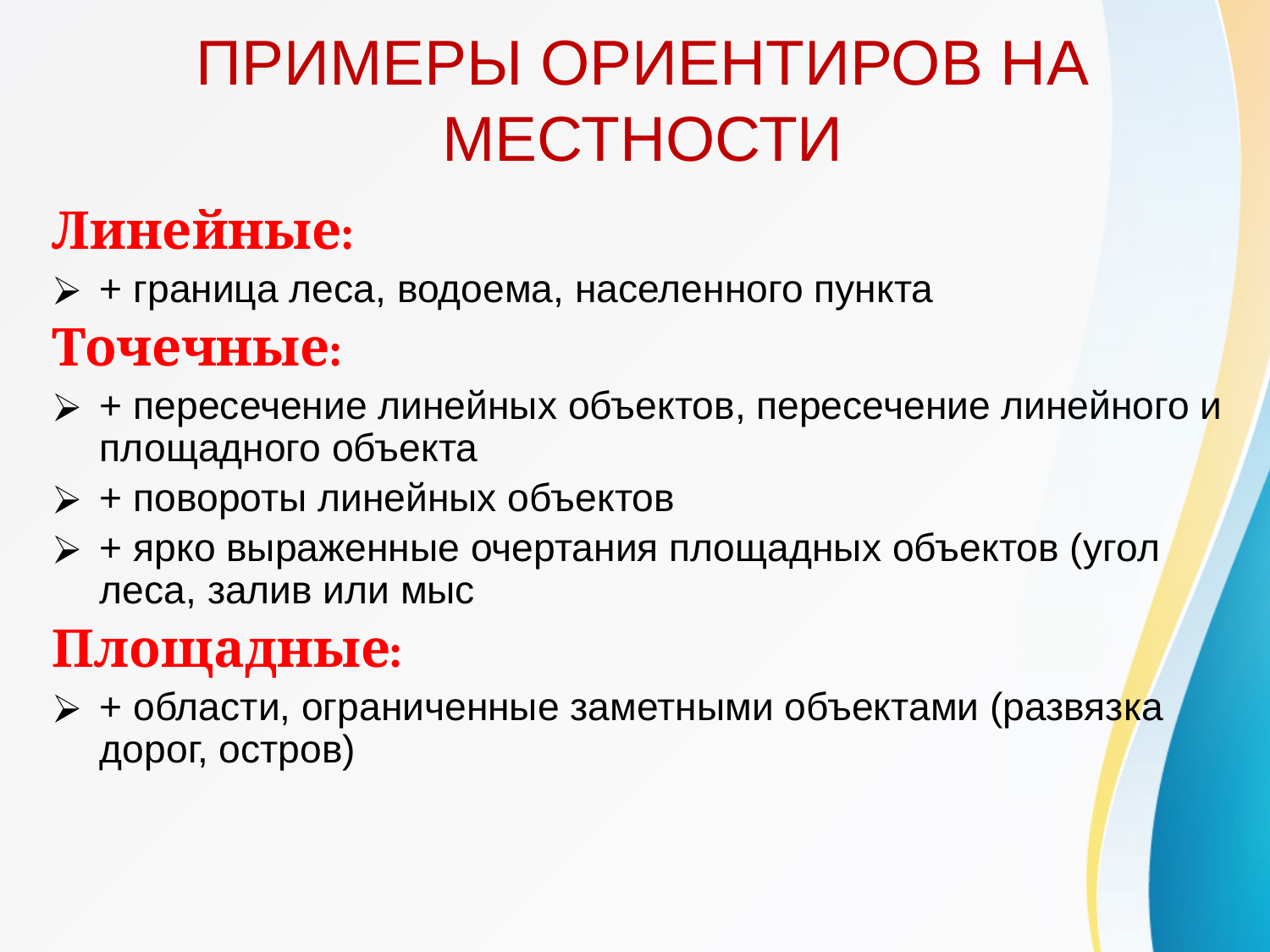

# ПРИМЕРЫ ОРИЕНТИРОВ НА МЕСТНОСТИ
Линейные:
+ граница леса, водоема, населенного пункта
Точечные:
+ пересечение линейных объектов, пересечение линейного и площадного объекта
+ повороты линейных объектов
+ ярко выраженные очертания площадных объектов (угол леса, залив или мыс
Площадные:
+ области, ограниченные заметными объектами (развязка дорог, остров)